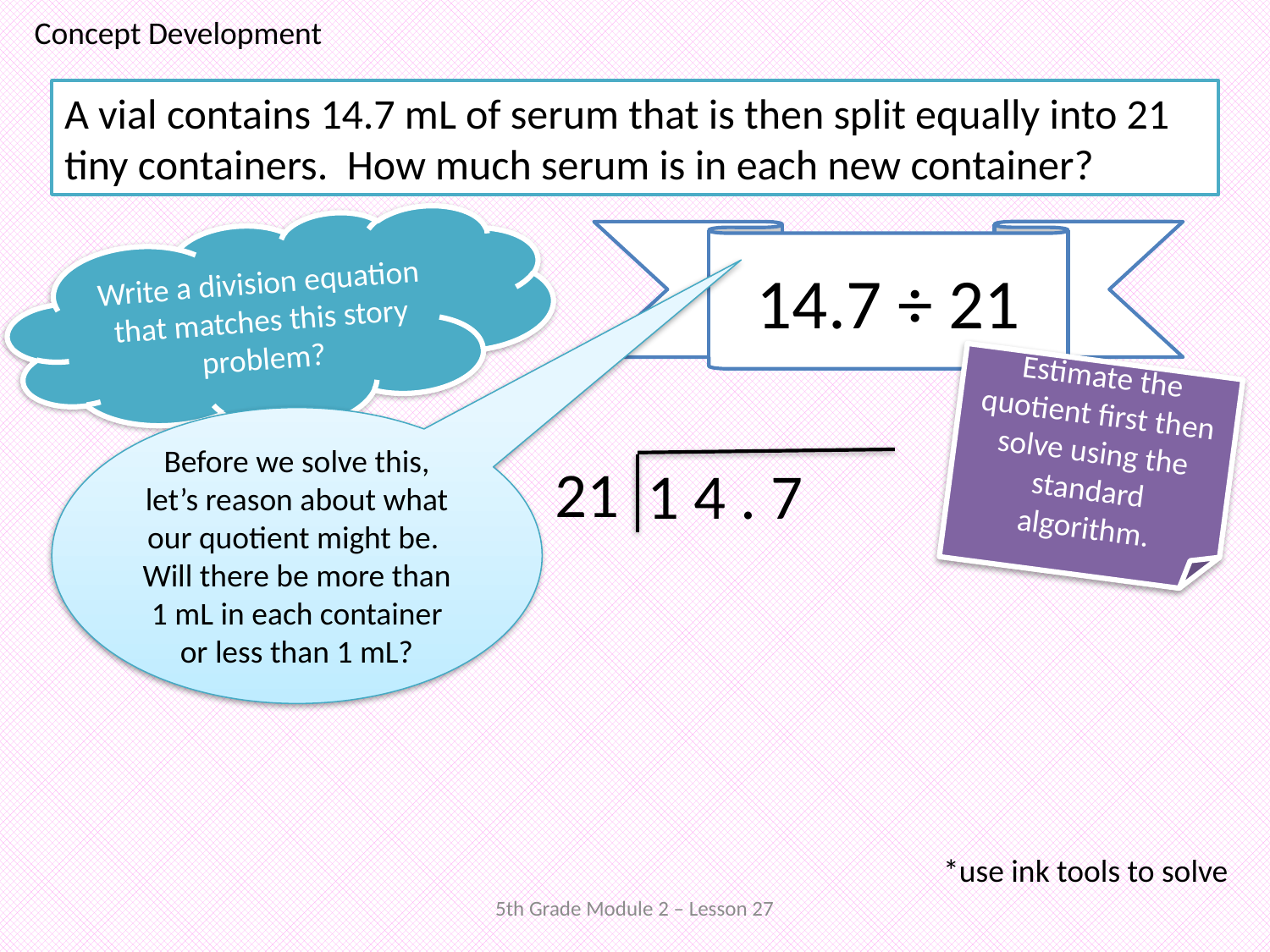

Concept Development
A vial contains 14.7 mL of serum that is then split equally into 21 tiny containers.  How much serum is in each new container?
Write a division equation that matches this story problem?
14.7 ÷ 21
Estimate the quotient first then solve using the standard algorithm.
Before we solve this, let’s reason about what our quotient might be.  Will there be more than 1 mL in each container or less than 1 mL?
21
1 4 . 7
*use ink tools to solve
5th Grade Module 2 – Lesson 27